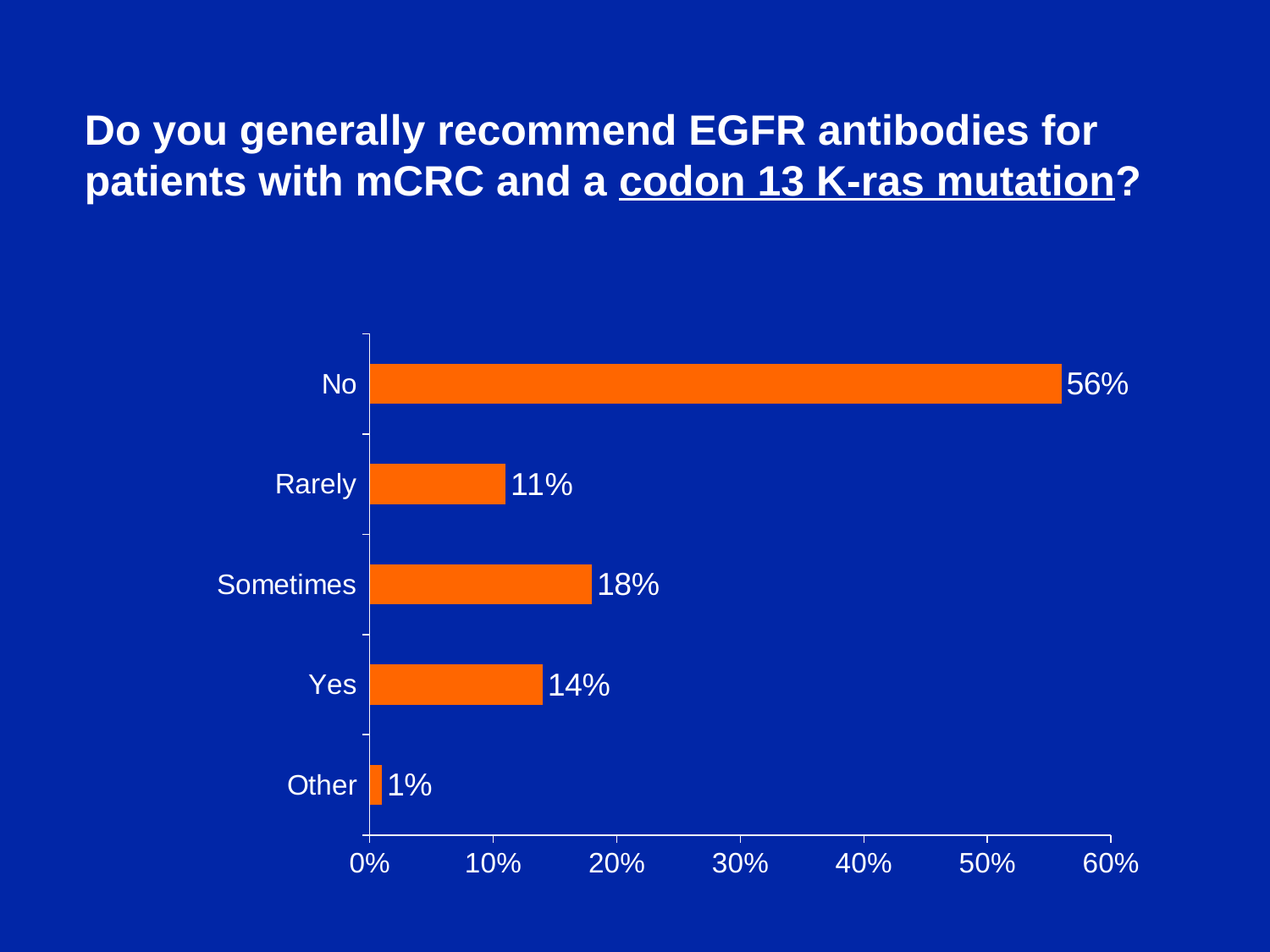

Do you generally recommend EGFR antibodies for patients with mCRC and a codon 13 K-ras mutation?

### Chart

| Category | Series 1 |
|---|---|
| Other | 0.01 |
| Yes | 0.14 |
| Sometimes | 0.18 |
| Rarely | 0.11 |
| No | 0.56 |